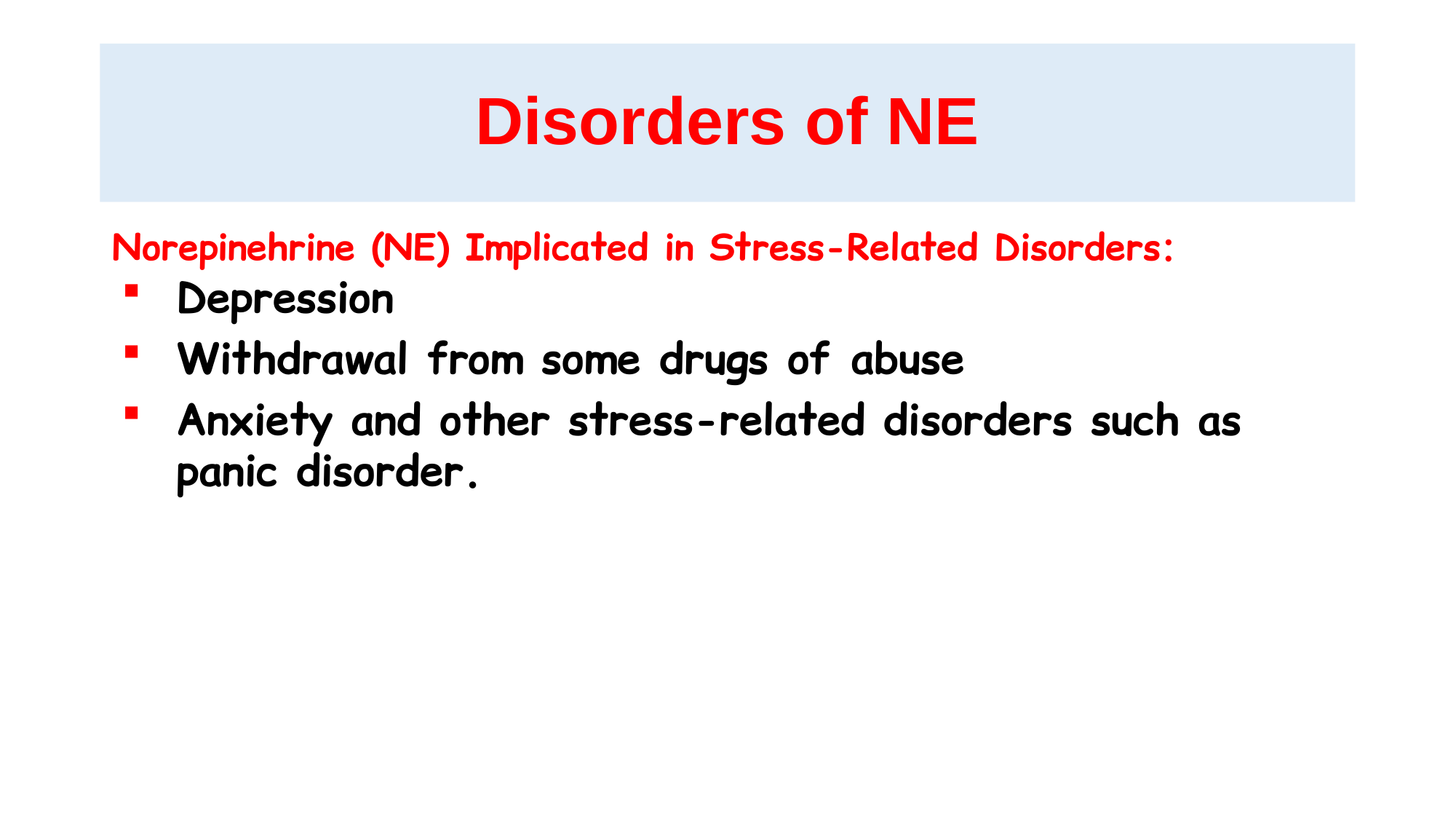

# Disorders of NE
Norepinehrine (NE) Implicated in Stress-Related Disorders:
Depression
Withdrawal from some drugs of abuse
Anxiety and other stress-related disorders such as  panic disorder.